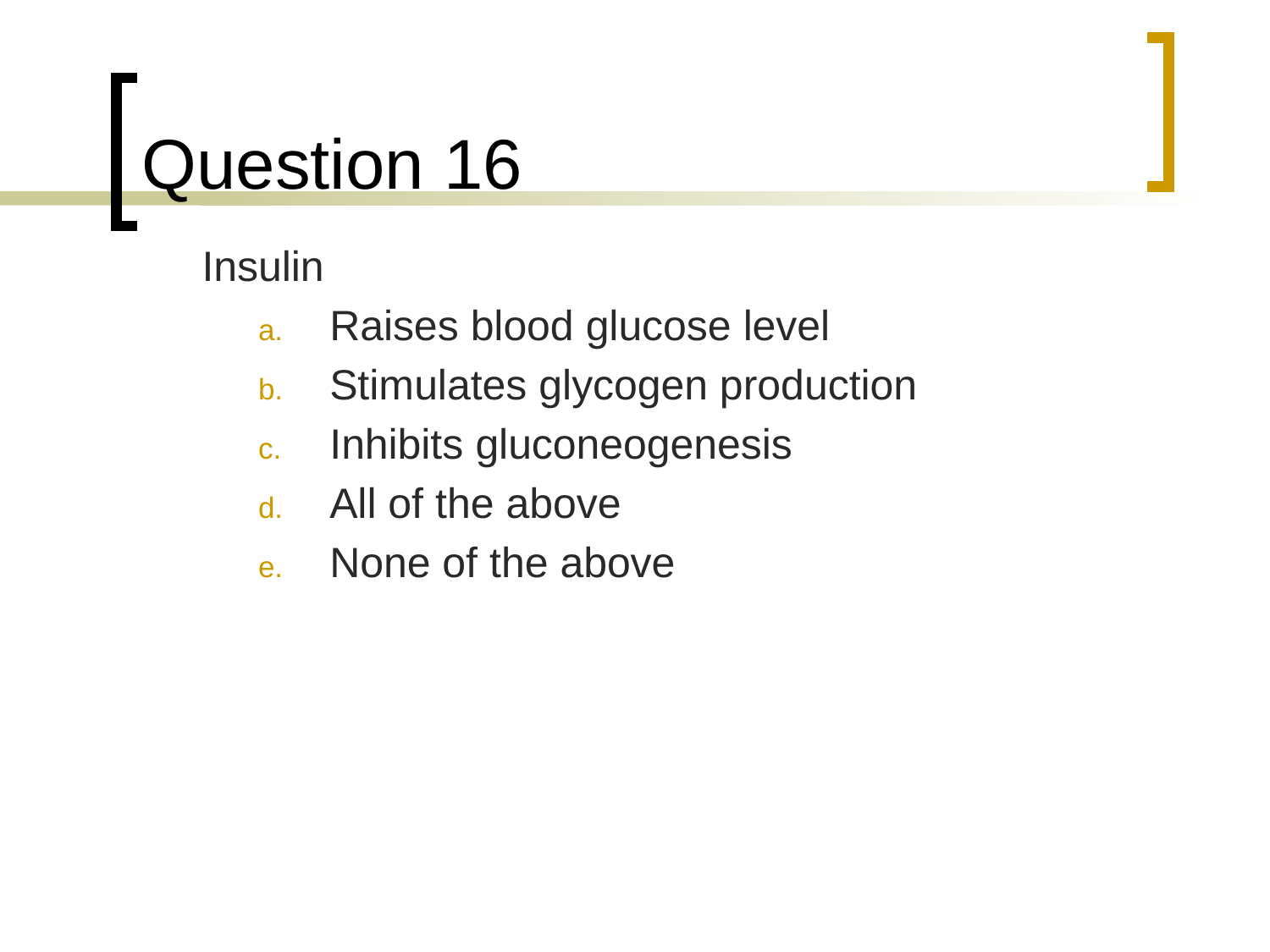

# Question 16
	Insulin
Raises blood glucose level
Stimulates glycogen production
Inhibits gluconeogenesis
All of the above
None of the above